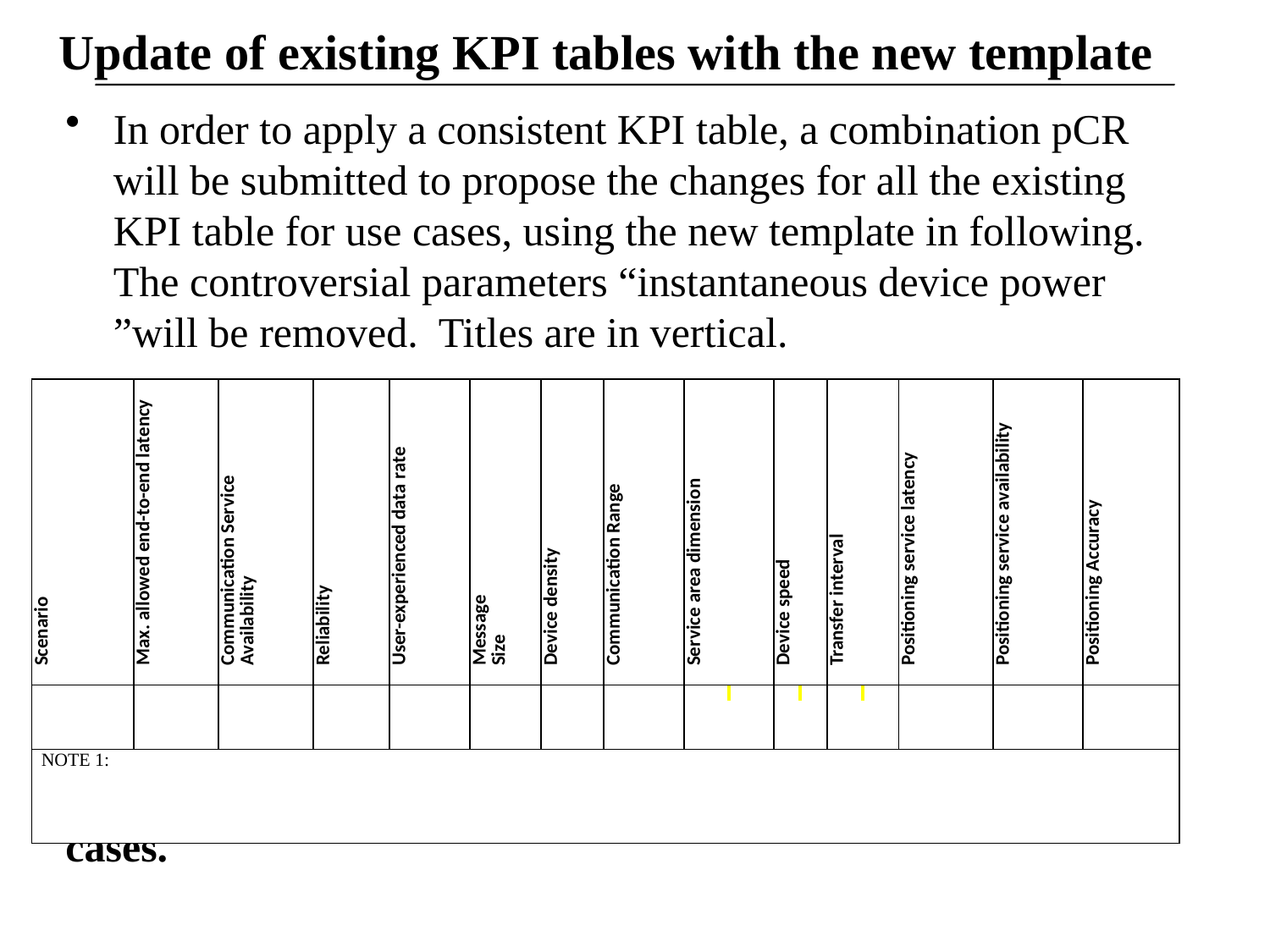

# Update of existing KPI tables with the new template
In order to apply a consistent KPI table, a combination pCR will be submitted to propose the changes for all the existing KPI table for use cases, using the new template in following. The controversial parameters “instantaneous device power ”will be removed.  Titles are in vertical.

Proposal 1: Apply the new KPI table template for the use cases.

| Scenario | Max. allowed end-to-end latency | Communication Service Availability | Reliability | User-experienced data rate | Message Size | Device density | Communication Range | Service area dimension | Device speed | Transfer interval | Positioning service latency | Positioning service availability | Positioning Accuracy |
| --- | --- | --- | --- | --- | --- | --- | --- | --- | --- | --- | --- | --- | --- |
|  |  |  |  |  |  |  |  |  |  |  |  |  |  |
| NOTE 1: |  |  |  |  |  |  |  |  |  |  |  |  |  |